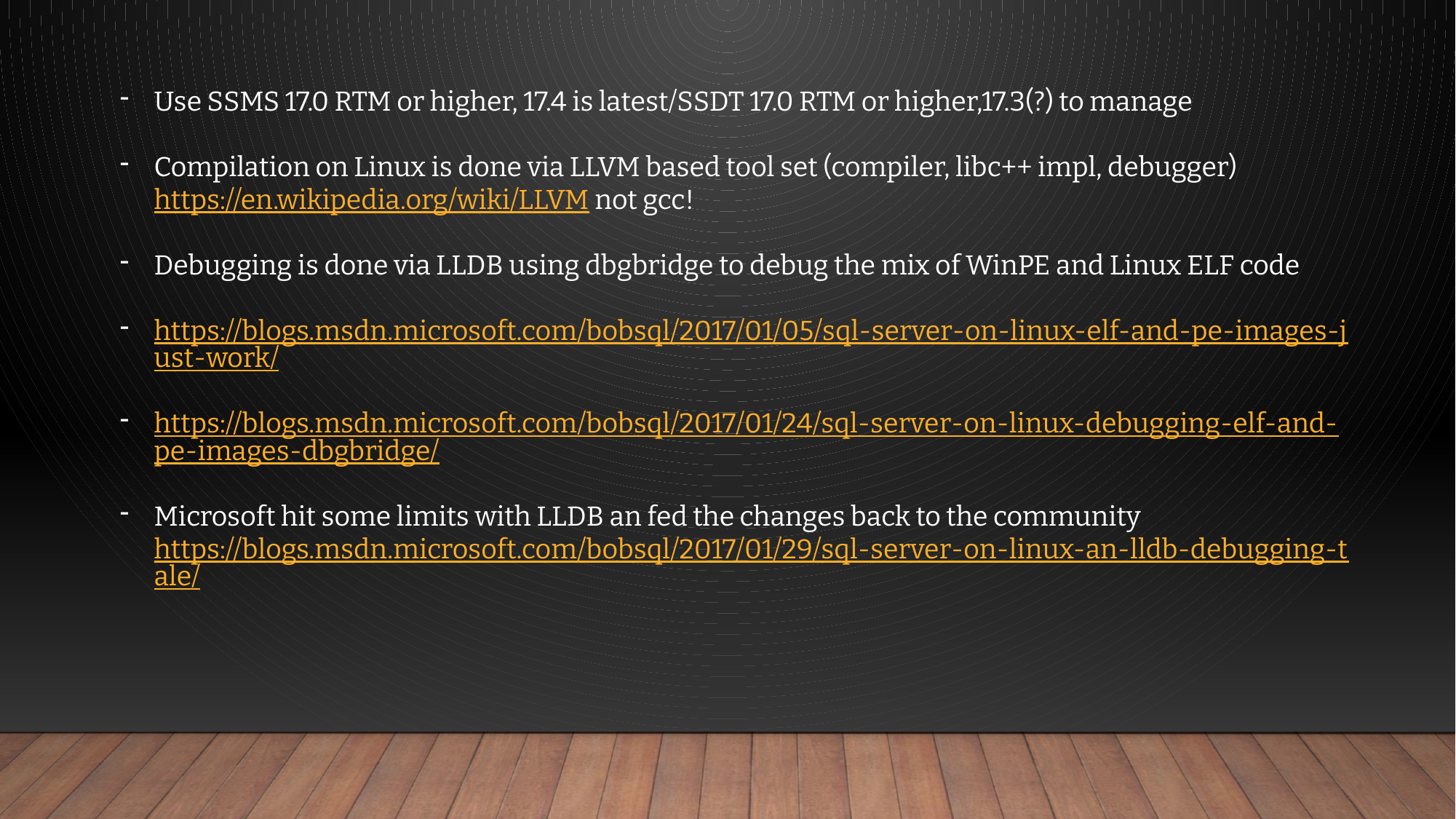

Use SSMS 17.0 RTM or higher, 17.4 is latest/SSDT 17.0 RTM or higher,17.3(?) to manage

Compilation on Linux is done via LLVM based tool set (compiler, libc++ impl, debugger) https://en.wikipedia.org/wiki/LLVM not gcc!

Debugging is done via LLDB using dbgbridge to debug the mix of WinPE and Linux ELF code

https://blogs.msdn.microsoft.com/bobsql/2017/01/05/sql-server-on-linux-elf-and-pe-images-just-work/

https://blogs.msdn.microsoft.com/bobsql/2017/01/24/sql-server-on-linux-debugging-elf-and-pe-images-dbgbridge/

Microsoft hit some limits with LLDB an fed the changes back to the community https://blogs.msdn.microsoft.com/bobsql/2017/01/29/sql-server-on-linux-an-lldb-debugging-tale/